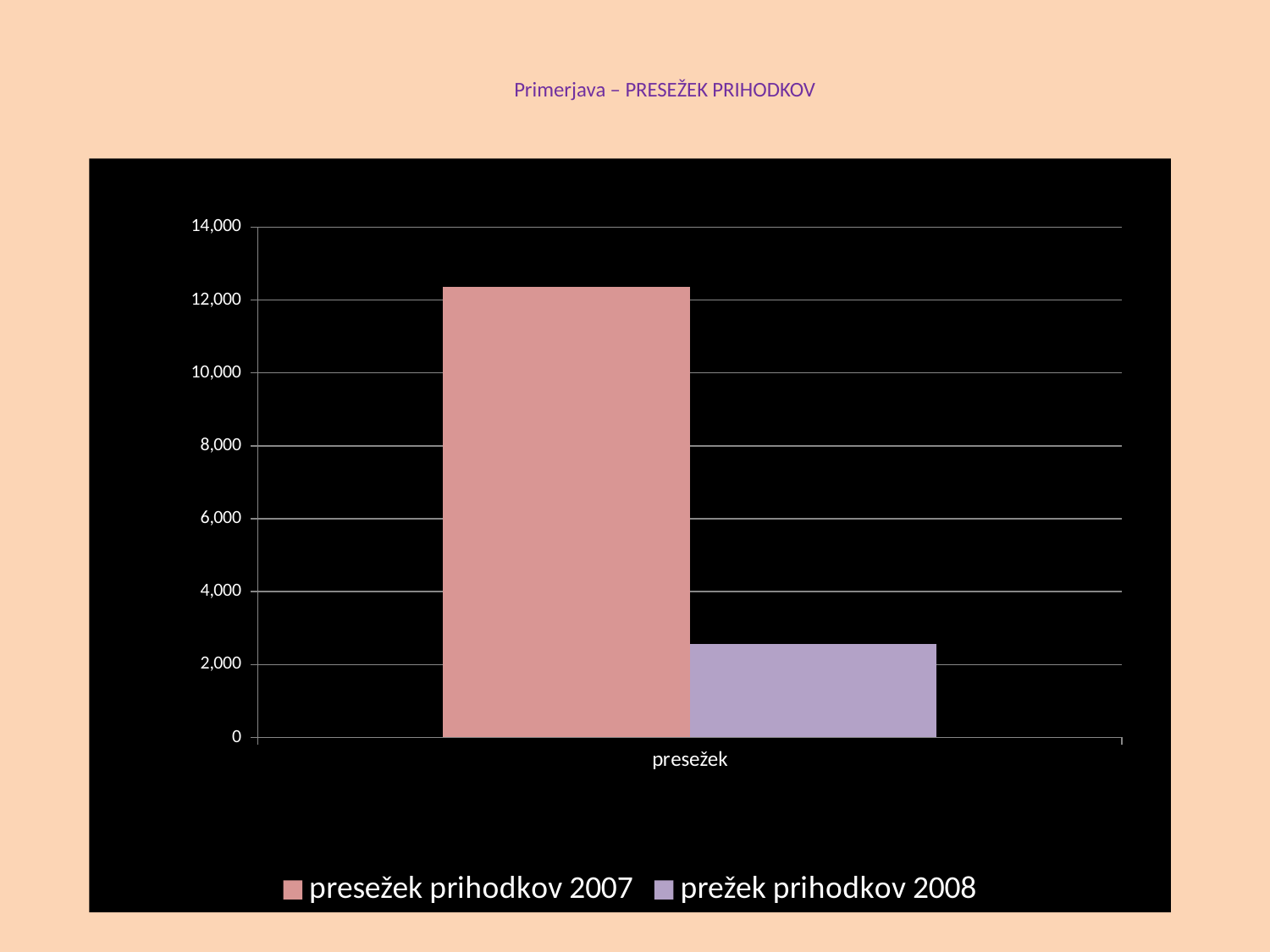

# Primerjava – PRESEŽEK PRIHODKOV

### Chart

| Category | presežek prihodkov 2007 | prežek prihodkov 2008 |
|---|---|---|
| presežek | 12358.34 | 2554.75 |